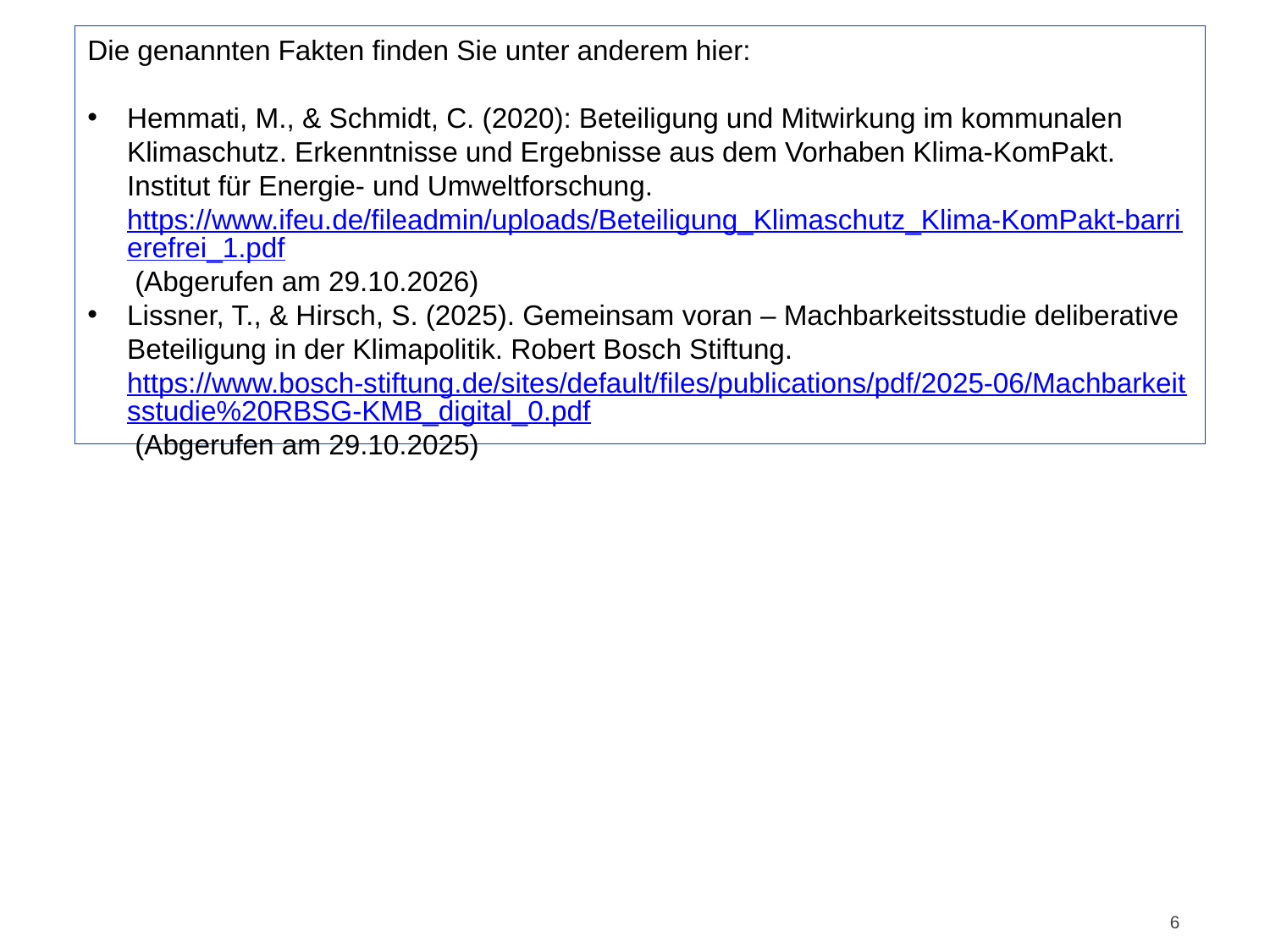

Die genannten Fakten finden Sie unter anderem hier:

Hemmati, M., & Schmidt, C. (2020): Beteiligung und Mitwirkung im kommunalen Klimaschutz. Erkenntnisse und Ergebnisse aus dem Vorhaben Klima-KomPakt. Institut für Energie- und Umweltforschung. https://www.ifeu.de/fileadmin/uploads/Beteiligung_Klimaschutz_Klima-KomPakt-barrierefrei_1.pdf (Abgerufen am 29.10.2026)
Lissner, T., & Hirsch, S. (2025). Gemeinsam voran – Machbarkeitsstudie deliberative Beteiligung in der Klimapolitik. Robert Bosch Stiftung. https://www.bosch-stiftung.de/sites/default/files/publications/pdf/2025-06/Machbarkeitsstudie%20RBSG-KMB_digital_0.pdf (Abgerufen am 29.10.2025)